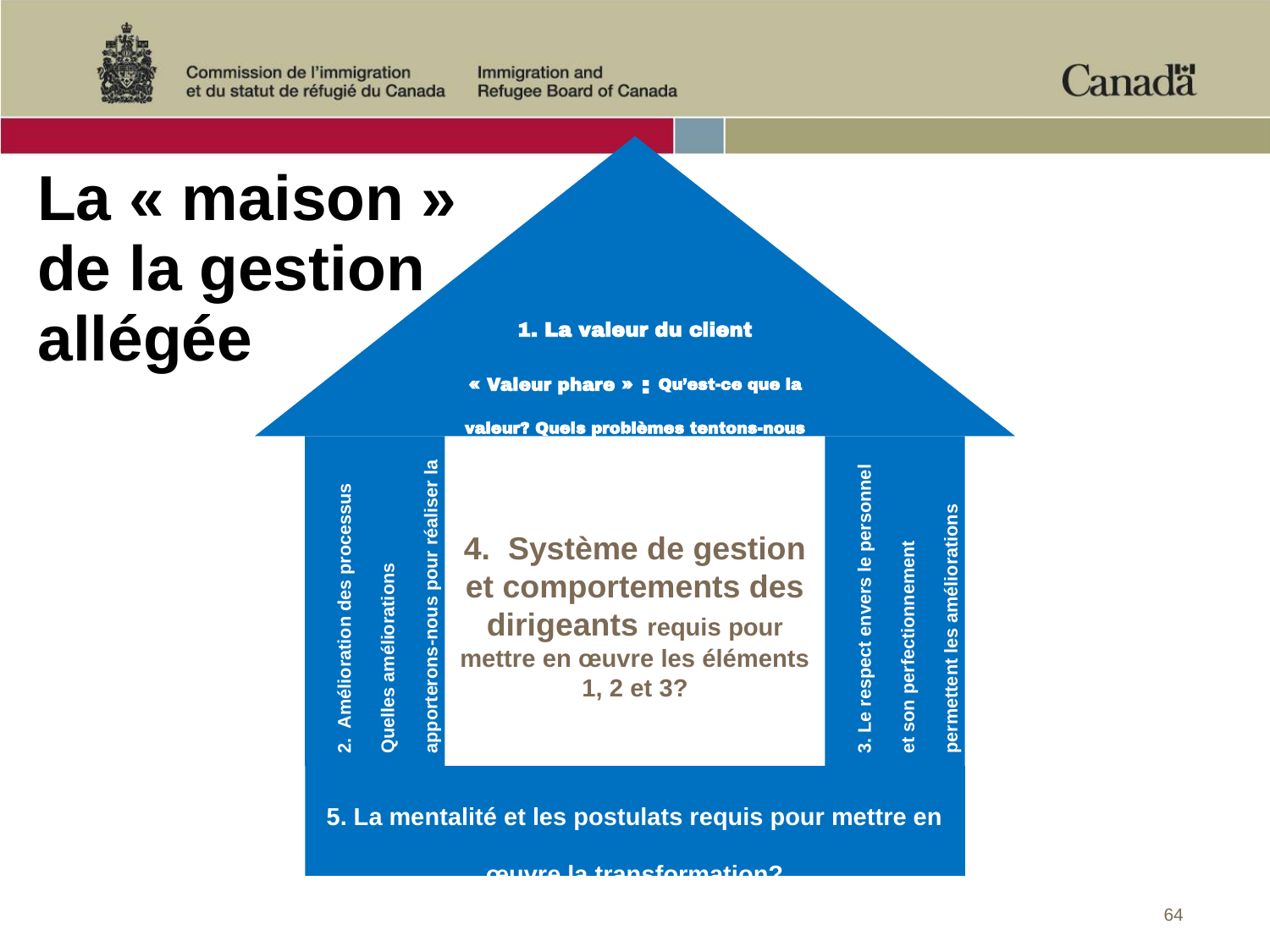

1. La valeur du client
« Valeur phare » : Qu’est-ce que la valeur? Quels problèmes tentons-nous de régler?
# La « maison » de la gestion allégée
2.  Amélioration des processus
Quelles améliorations apporterons-nous pour réaliser la valeur phare?
3. Le respect envers le personnel et son perfectionnement permettent les améliorations
5. La mentalité et les postulats requis pour mettre en œuvre la transformation?
4.  Système de gestion et comportements des dirigeants requis pour mettre en œuvre les éléments 1, 2 et 3?
64